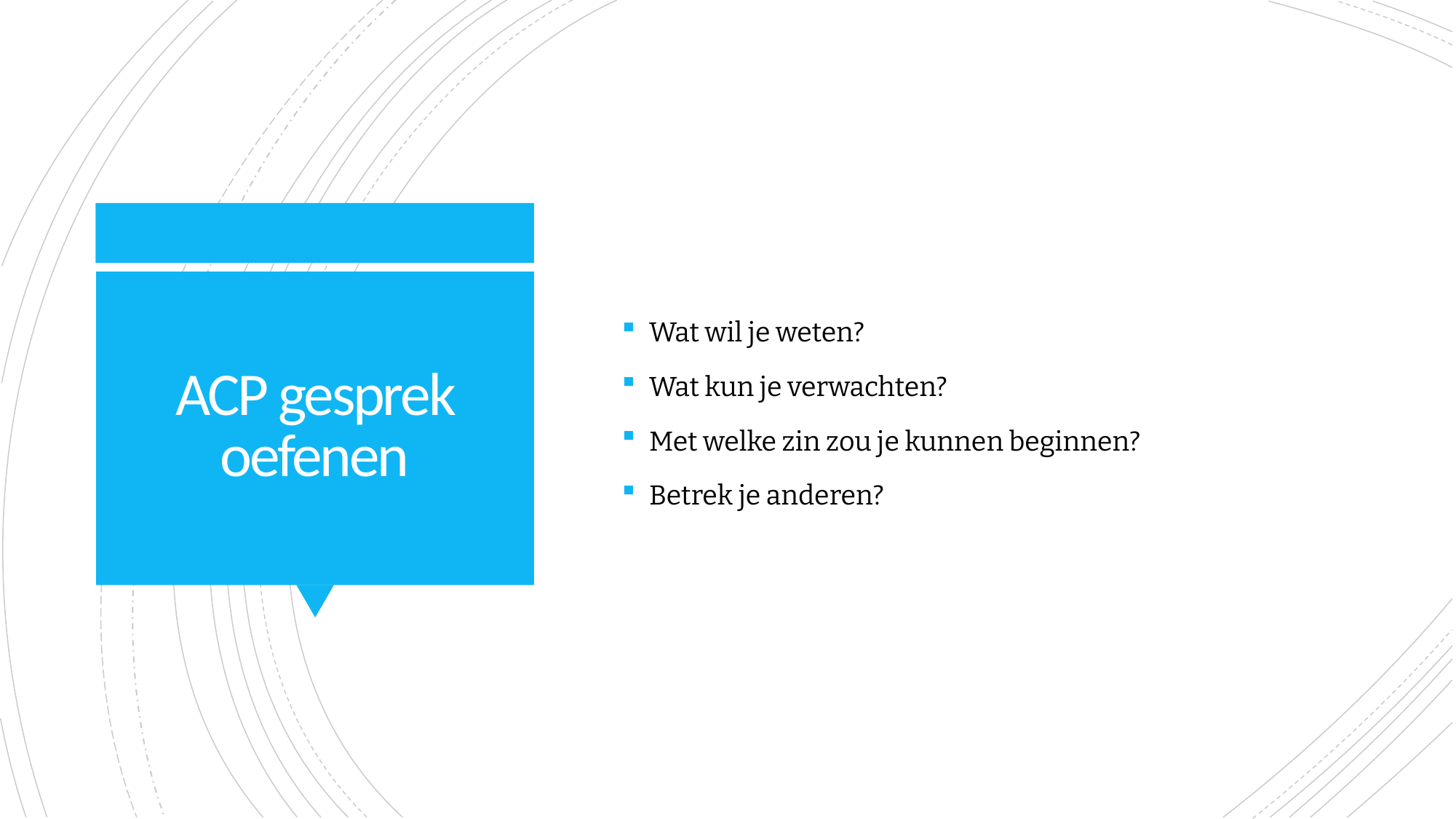

Wat wil je weten?
Wat kun je verwachten?
Met welke zin zou je kunnen beginnen?
Betrek je anderen?
# ACP gesprek oefenen